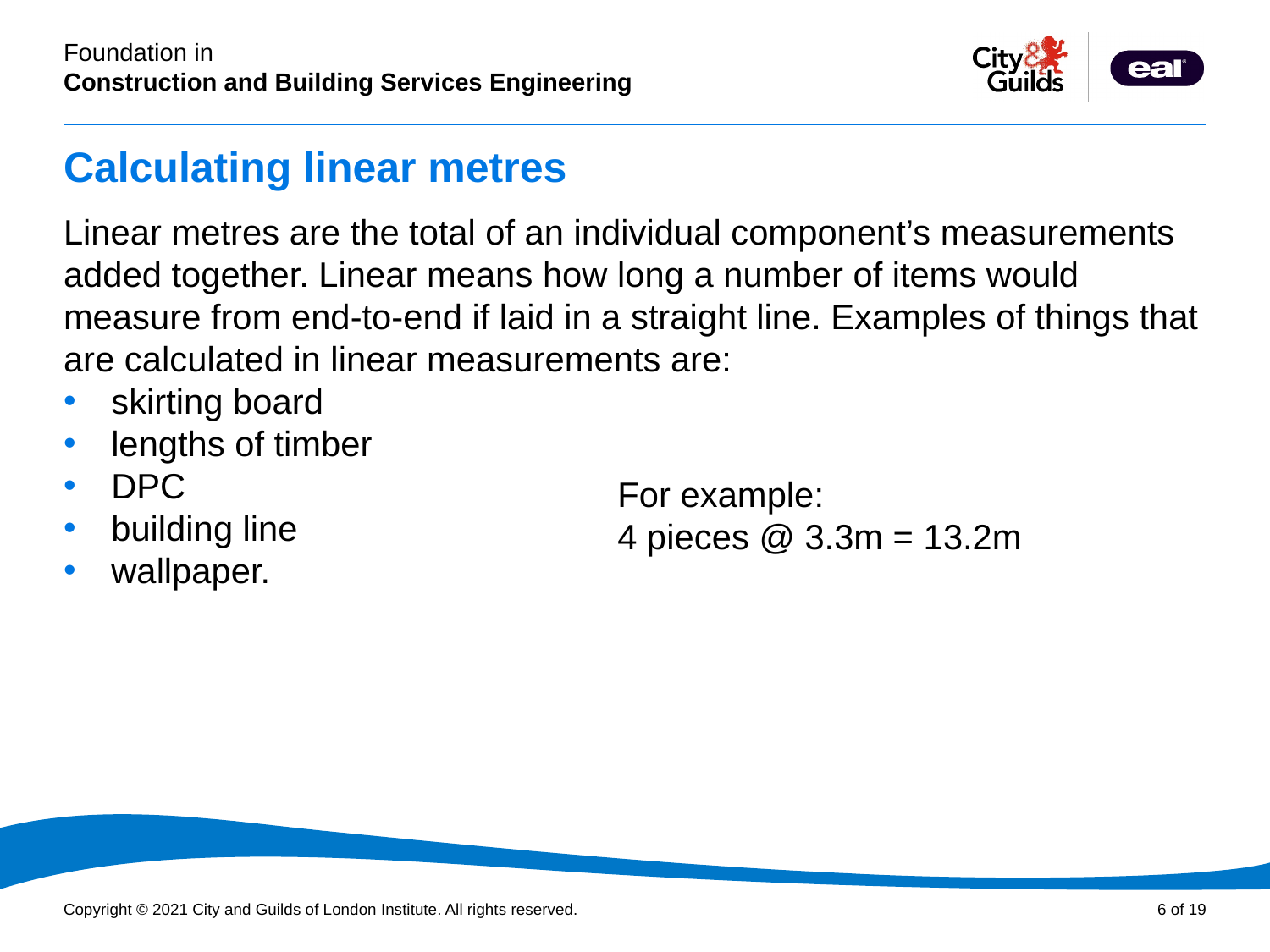

# Calculating linear metres
Linear metres are the total of an individual component’s measurements added together. Linear means how long a number of items would measure from end-to-end if laid in a straight line. Examples of things that are calculated in linear measurements are:
skirting board
lengths of timber
DPC
building line
wallpaper.
For example:
4 pieces @ 3.3m = 13.2m